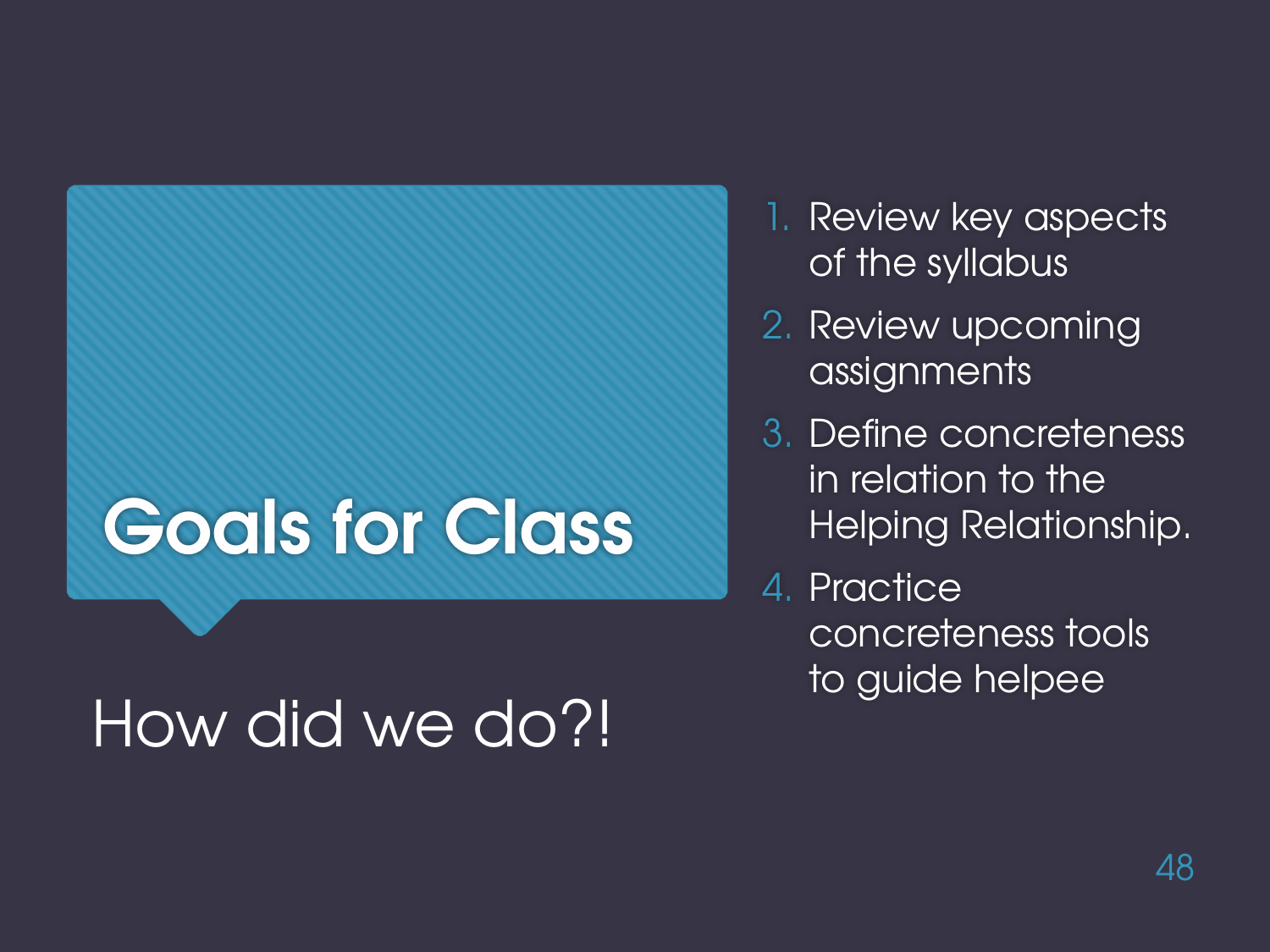

Review key aspects of the syllabus
Review upcoming assignments
Define concreteness in relation to the Helping Relationship.
Practice concreteness tools to guide helpee

# Goals for Class
How did we do?!
48